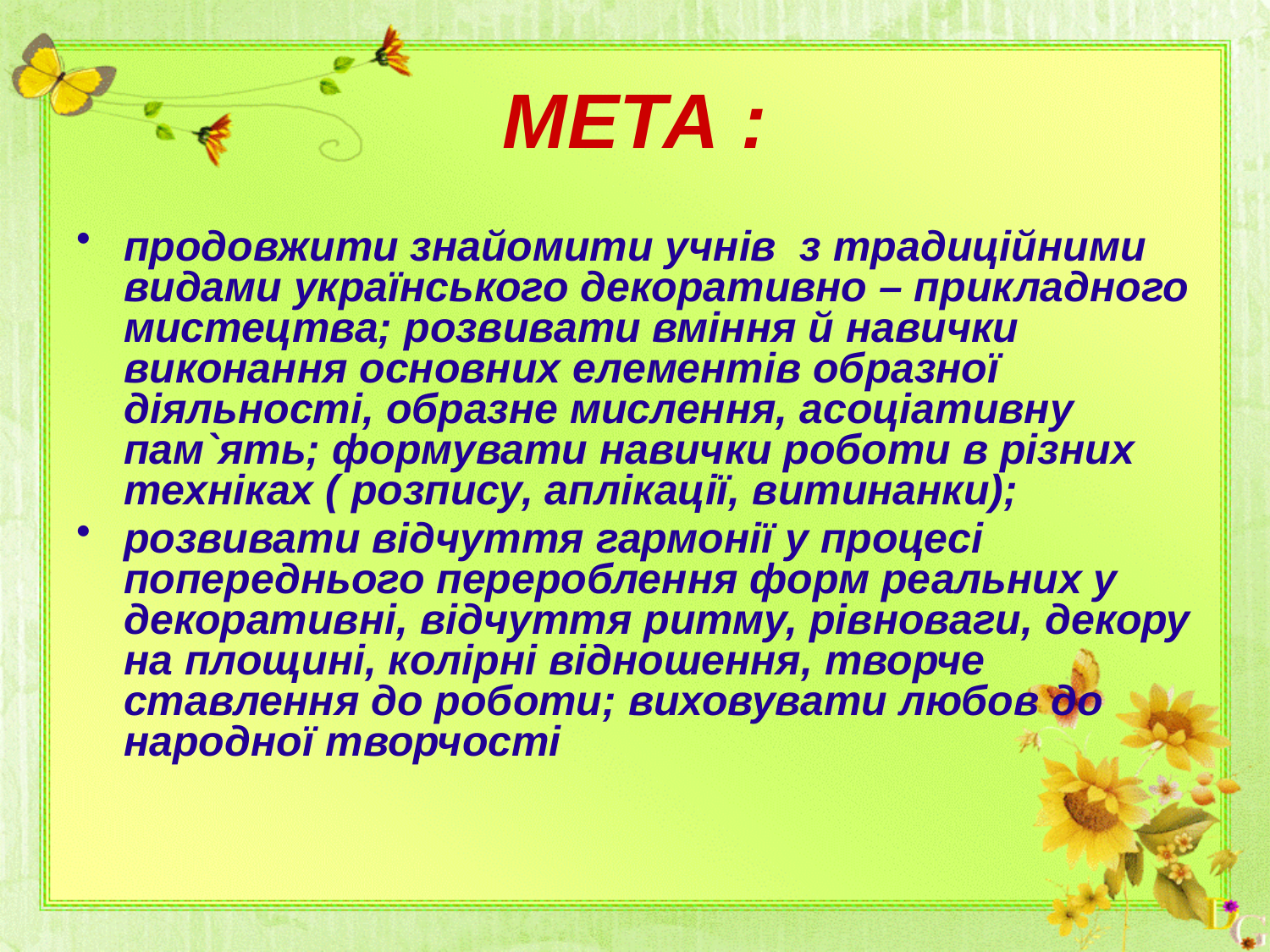

# МЕТА :
продовжити знайомити учнів  з традиційними видами українського декоративно – прикладного мистецтва; розвивати вміння й навички виконання основних елементів образної діяльності, образне мислення, асоціативну пам`ять; формувати навички роботи в різних техніках ( розпису, аплікації, витинанки);
розвивати відчуття гармонії у процесі попереднього перероблення форм реальних у декоративні, відчуття ритму, рівноваги, декору на площині, колірні відношення, творче ставлення до роботи; виховувати любов до народної творчості